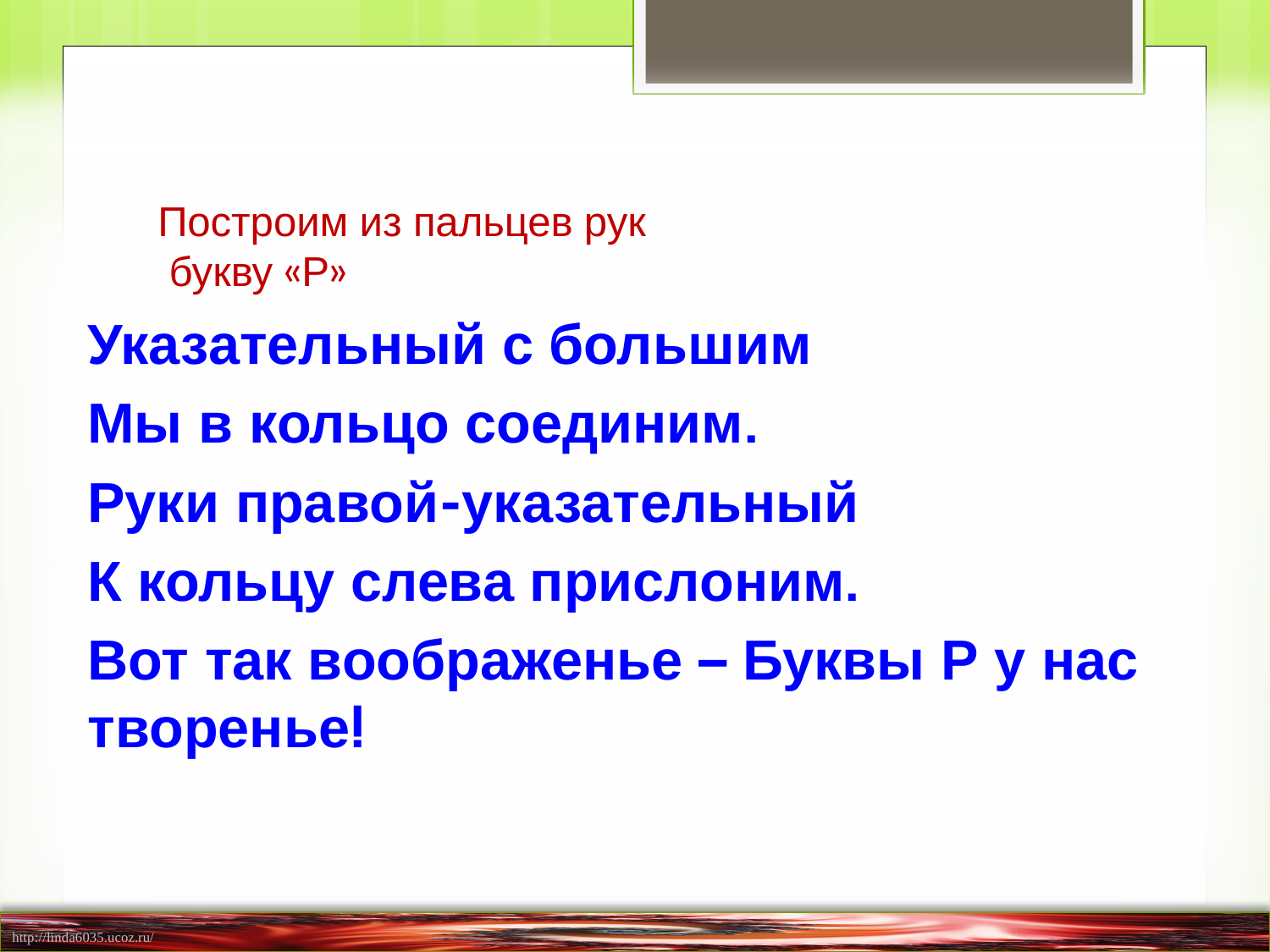

# Построим из пальцев рук букву «Р»

Указательный с большим
Мы в кольцо соединим.
Руки правой-указательный
К кольцу слева прислоним.
Вот так воображенье – Буквы Р у нас творенье!